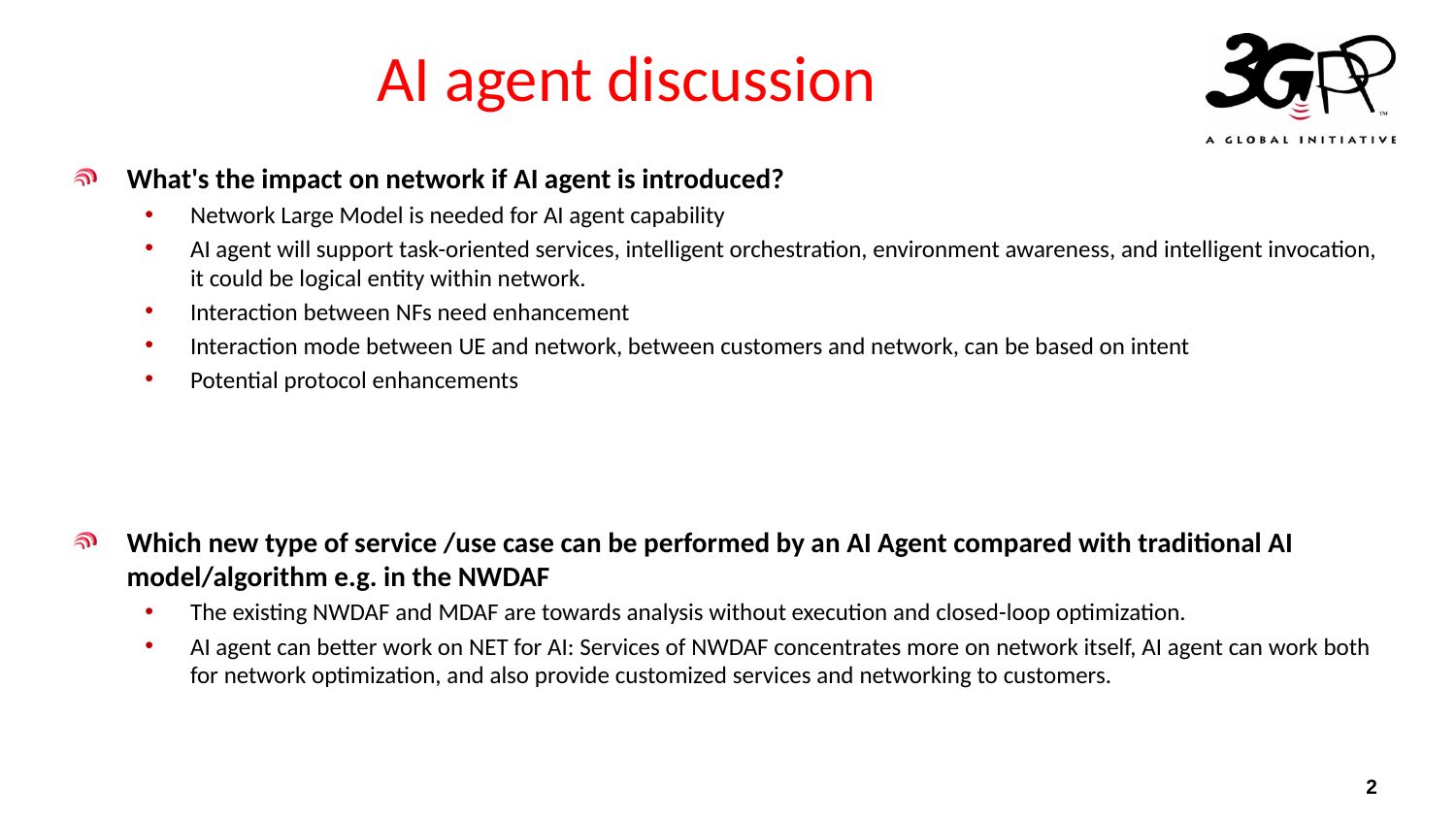

# AI agent discussion
What's the impact on network if AI agent is introduced?
Network Large Model is needed for AI agent capability
AI agent will support task-oriented services, intelligent orchestration, environment awareness, and intelligent invocation, it could be logical entity within network.
Interaction between NFs need enhancement
Interaction mode between UE and network, between customers and network, can be based on intent
Potential protocol enhancements

Which new type of service /use case can be performed by an AI Agent compared with traditional AI model/algorithm e.g. in the NWDAF
The existing NWDAF and MDAF are towards analysis without execution and closed-loop optimization.
AI agent can better work on NET for AI: Services of NWDAF concentrates more on network itself, AI agent can work both for network optimization, and also provide customized services and networking to customers.